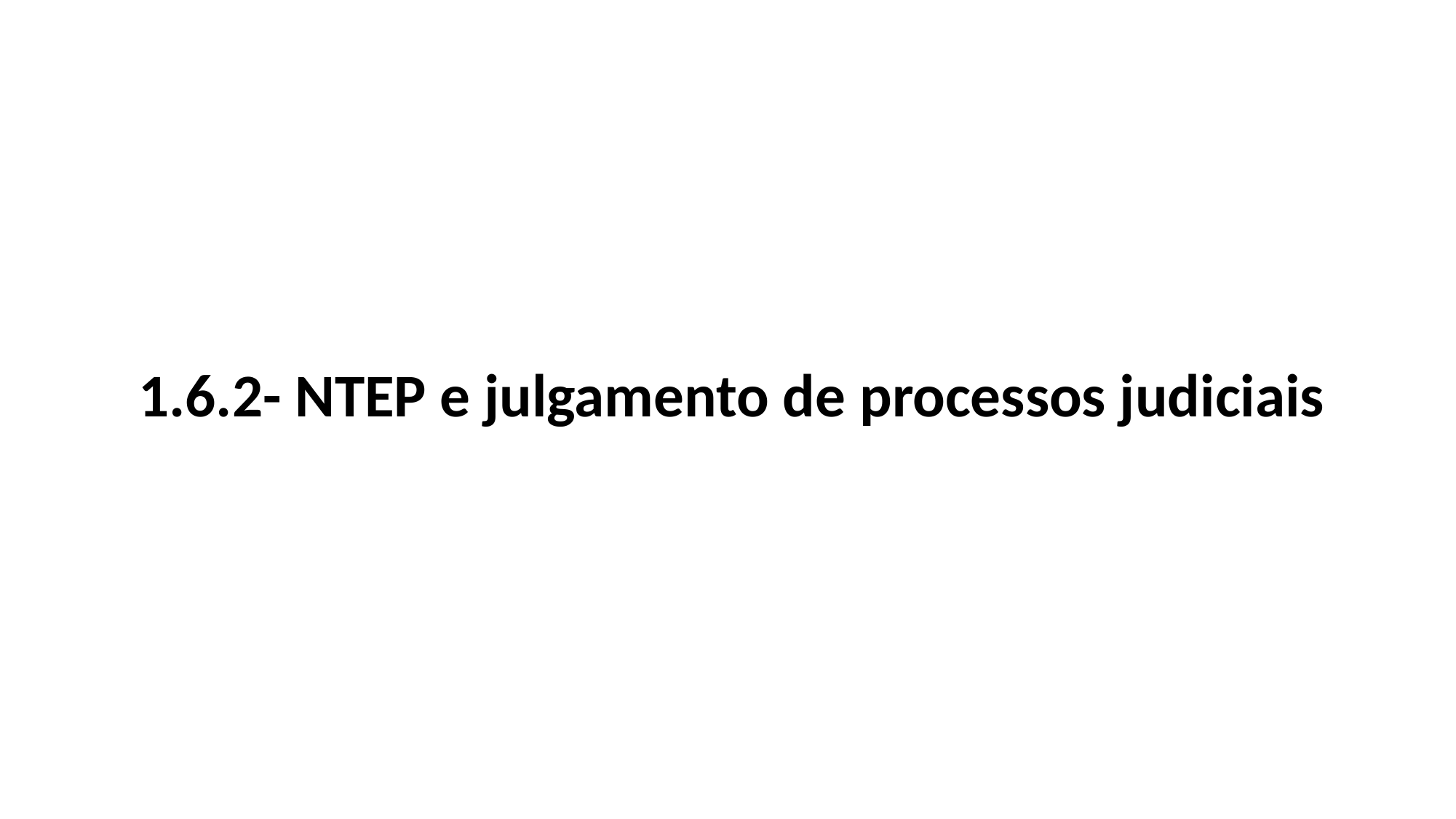

1.6.2- NTEP e julgamento de processos judiciais